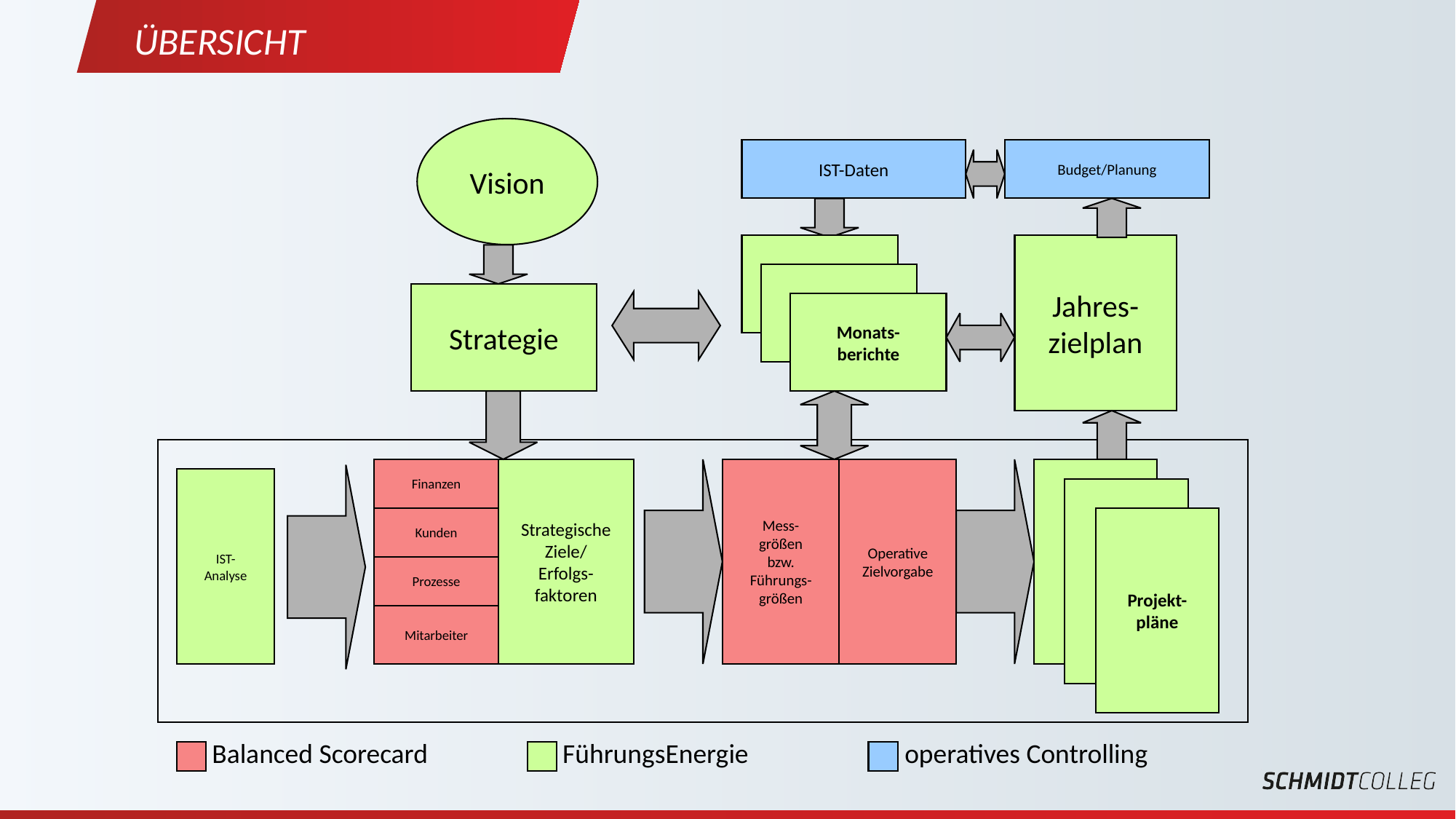

Übersicht

Vision

IST-Daten

Budget/Planung

Monats-
berichte

Jahres-
zielplan

Strategie

Finanzen

Kunden

Prozesse

Mitarbeiter

Strategische
Ziele/
Erfolgs-
faktoren

Mess-
größen
bzw.
Führungs-
größen

Operative
Zielvorgabe

Projekt-
pläne

IST-
Analyse
Balanced Scorecard
FührungsEnergie
operatives Controlling